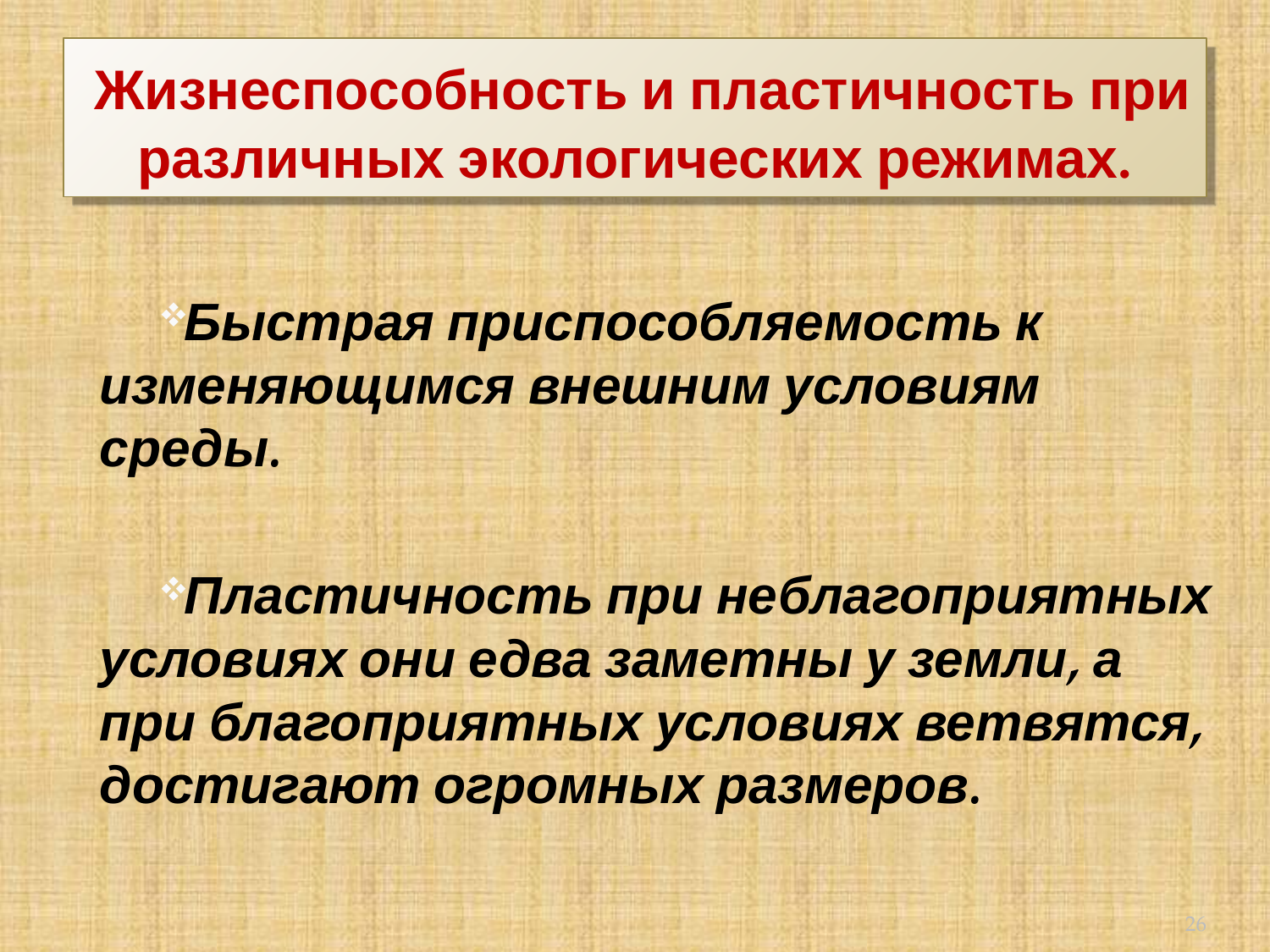

Жизнеспособность и пластичность при различных экологических режимах.

Быстрая приспособляемость к изменяющимся внешним условиям среды.

Пластичность при неблагоприятных условиях они едва заметны у земли, а при благоприятных условиях ветвятся, достигают огромных размеров.
26